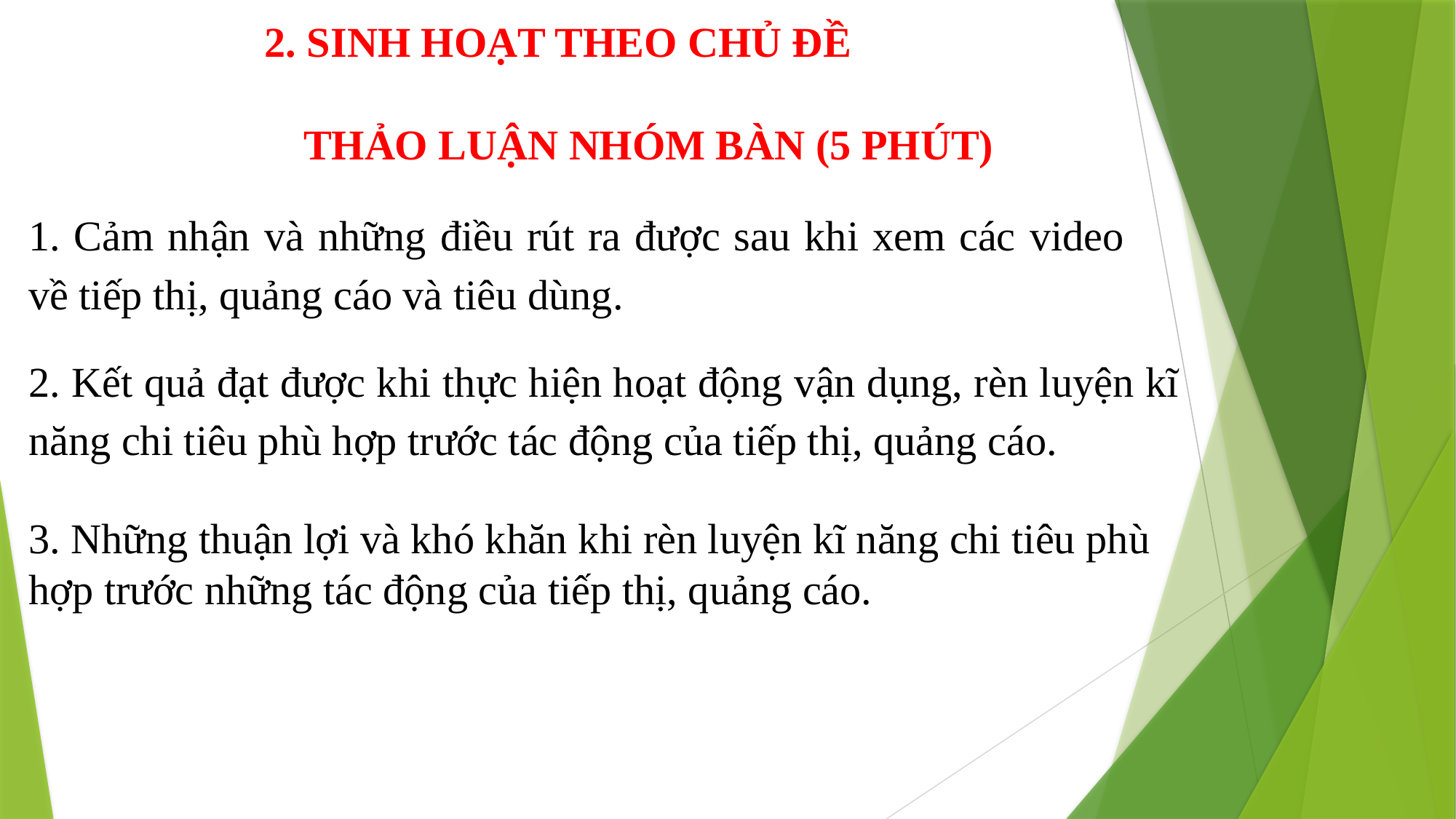

2. SINH HOẠT THEO CHỦ ĐỀ
THẢO LUẬN NHÓM BÀN (5 PHÚT)
1. Cảm nhận và những điều rút ra được sau khi xem các video về tiếp thị, quảng cáo và tiêu dùng.
2. Kết quả đạt được khi thực hiện hoạt động vận dụng, rèn luyện kĩ năng chi tiêu phù hợp trước tác động của tiếp thị, quảng cáo.
3. Những thuận lợi và khó khăn khi rèn luyện kĩ năng chi tiêu phù hợp trước những tác động của tiếp thị, quảng cáo.